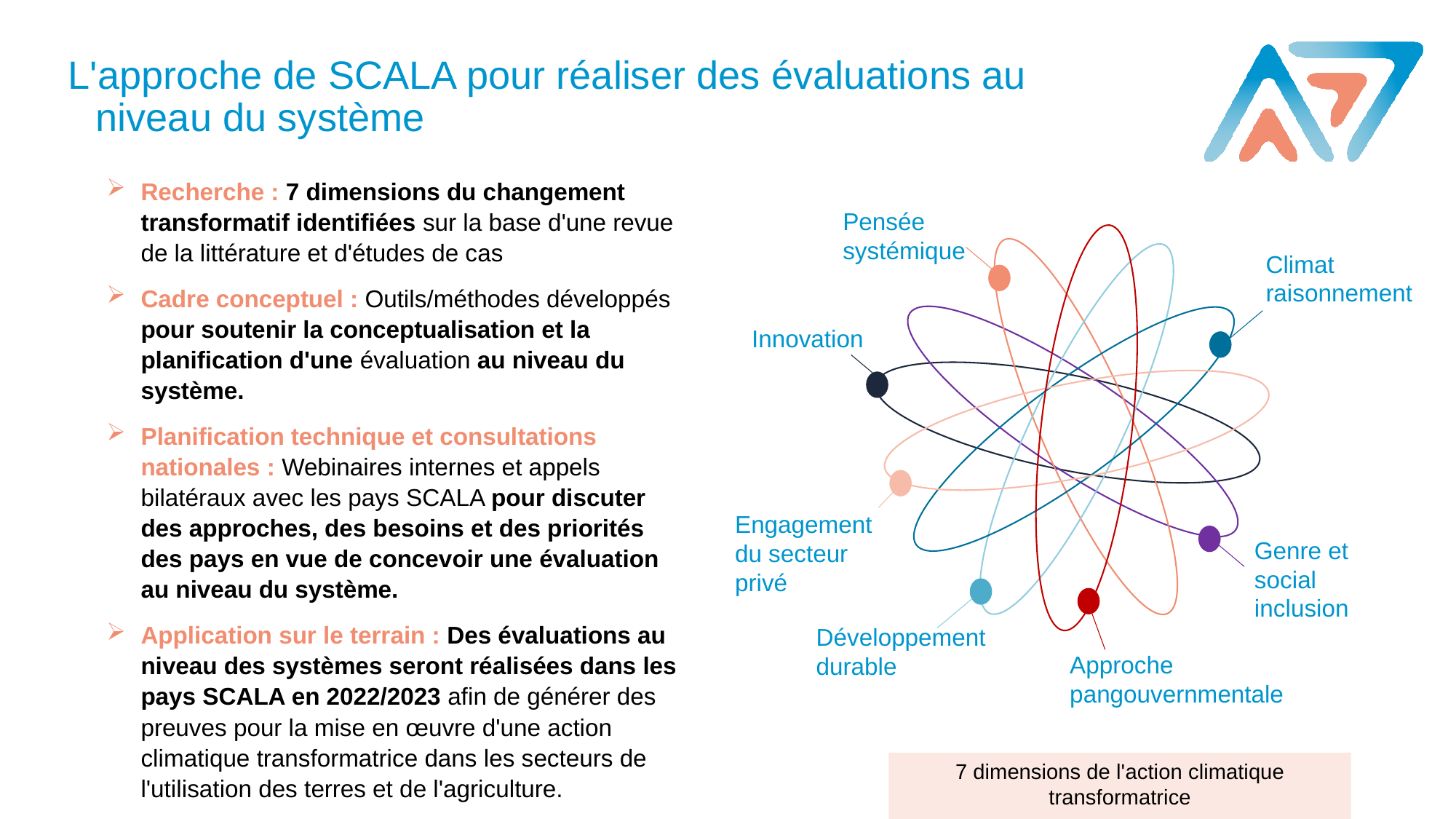

L'approche de SCALA pour réaliser des évaluations au niveau du système
Recherche : 7 dimensions du changement transformatif identifiées sur la base d'une revue de la littérature et d'études de cas
Cadre conceptuel : Outils/méthodes développés pour soutenir la conceptualisation et la planification d'une évaluation au niveau du système.
Planification technique et consultations nationales : Webinaires internes et appels bilatéraux avec les pays SCALA pour discuter des approches, des besoins et des priorités des pays en vue de concevoir une évaluation au niveau du système.
Application sur le terrain : Des évaluations au niveau des systèmes seront réalisées dans les pays SCALA en 2022/2023 afin de générer des preuves pour la mise en œuvre d'une action climatique transformatrice dans les secteurs de l'utilisation des terres et de l'agriculture.

Pensée systémique
Climat
raisonnement

Innovation

Engagement du secteur privé

Genre et
social
inclusion

Développement durable
Approche pangouvernmentale
7 dimensions de l'action climatique transformatrice